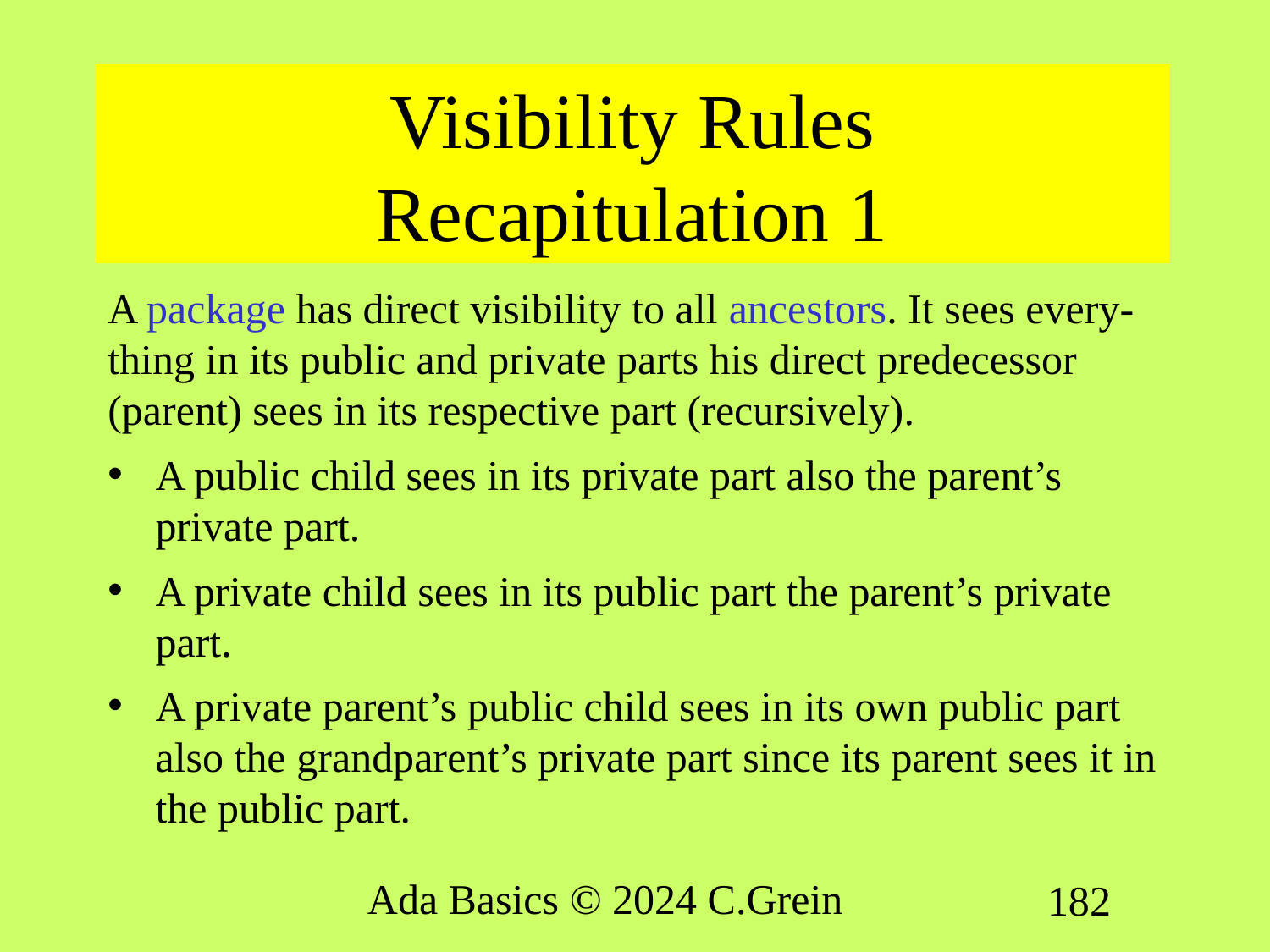

# Visibility Rules Recapitulation 1
A package has direct visibility to all ancestors. It sees every-thing in its public and private parts his direct predecessor (parent) sees in its respective part (recursively).
A public child sees in its private part also the parent’s private part.
A private child sees in its public part the parent’s private part.
A private parent’s public child sees in its own public part also the grandparent’s private part since its parent sees it in the public part.
Ada Basics © 2024 C.Grein
182